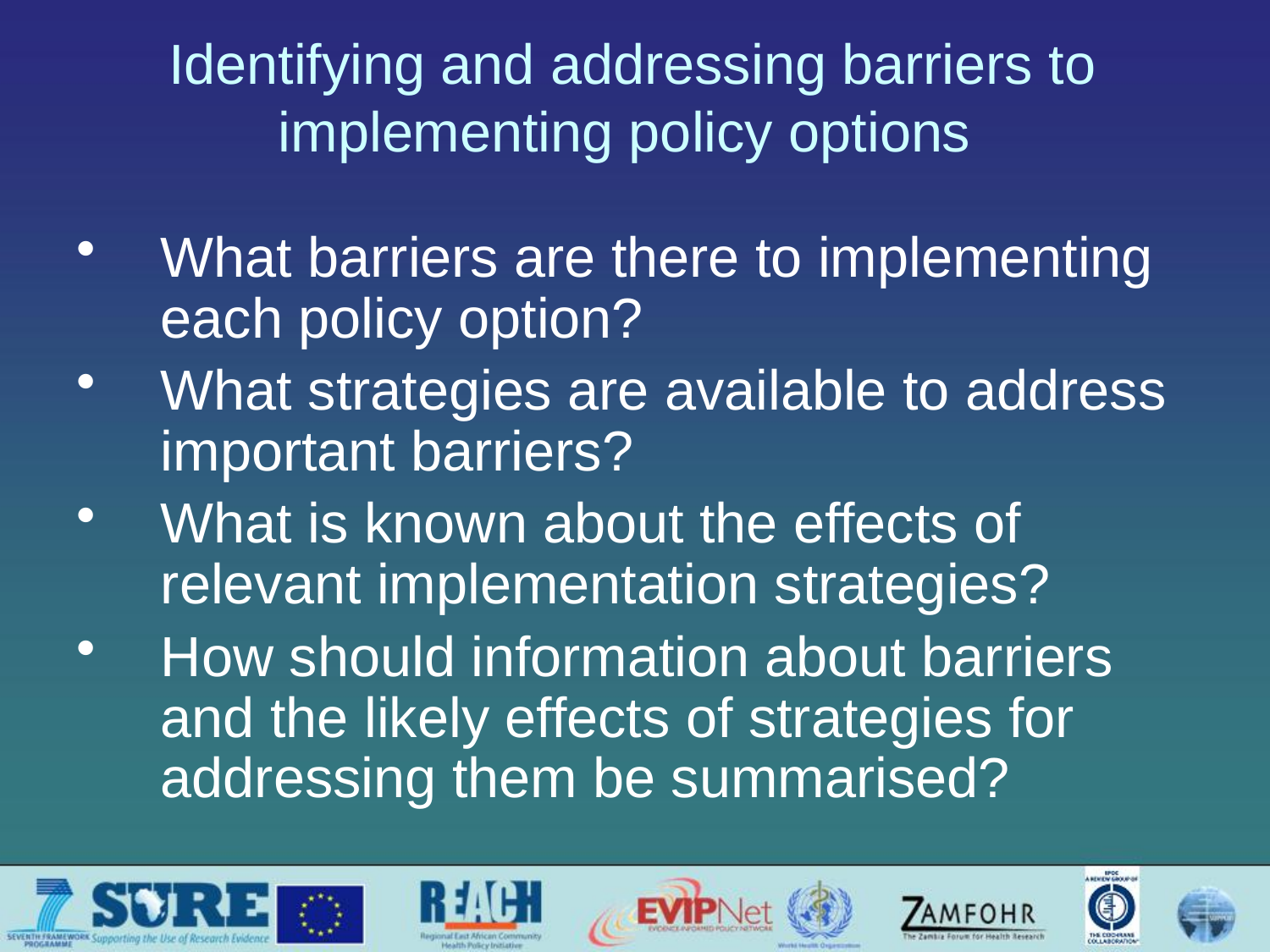

# Identifying and addressing barriers to implementing policy options
What barriers are there to implementing each policy option?
What strategies are available to address important barriers?
What is known about the effects of relevant implementation strategies?
How should information about barriers and the likely effects of strategies for addressing them be summarised?